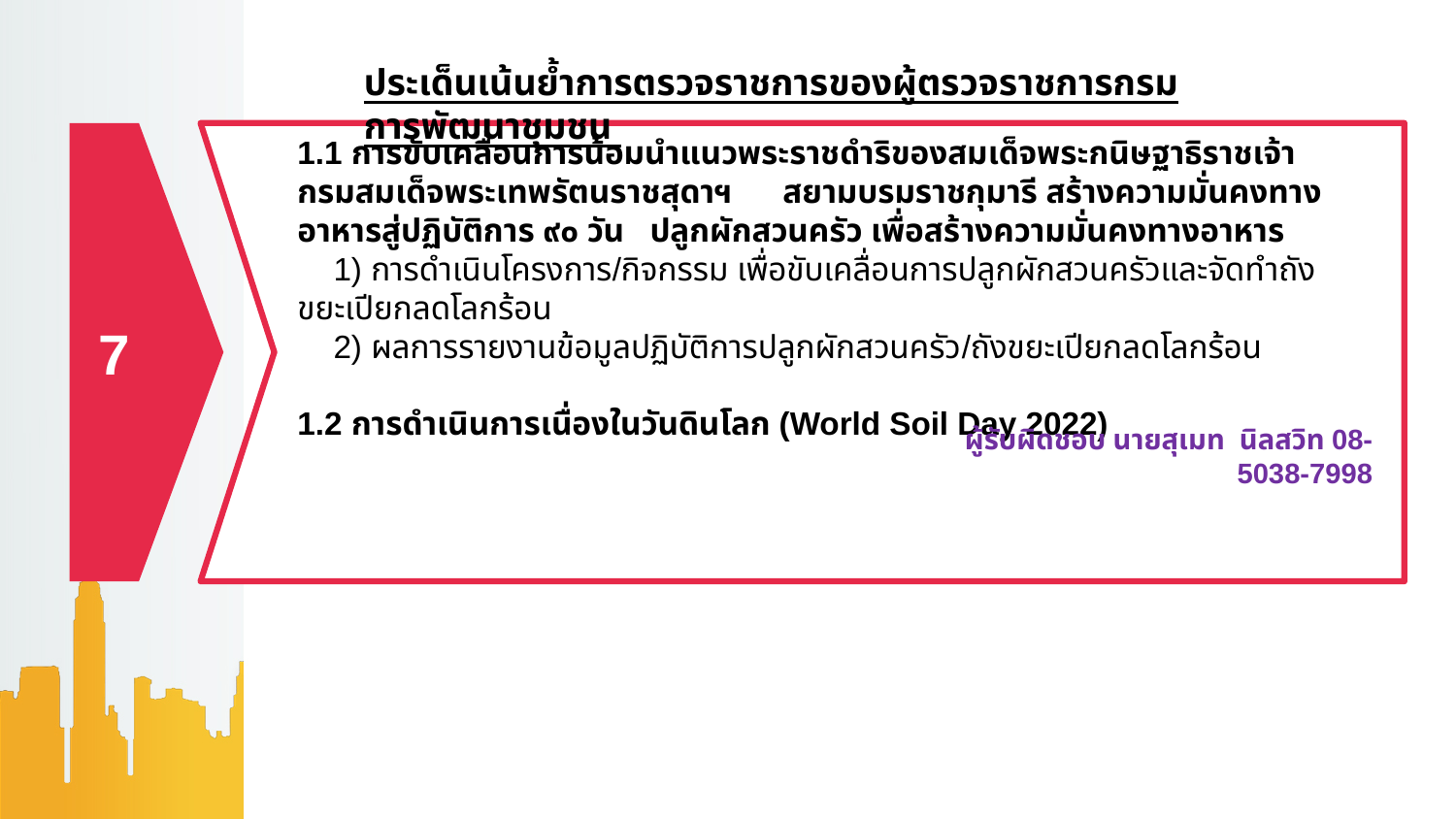

ประเด็นเน้นย้ำการตรวจราชการของผู้ตรวจราชการกรมการพัฒนาชุมชน

1.1 การขับเคลื่อนการน้อมนำแนวพระราชดำริของสมเด็จพระกนิษฐาธิราชเจ้า กรมสมเด็จพระเทพรัตนราชสุดาฯ      สยามบรมราชกุมารี สร้างความมั่นคงทางอาหารสู่ปฏิบัติการ ๙๐ วัน   ปลูกผักสวนครัว เพื่อสร้างความมั่นคงทางอาหาร
    1) การดำเนินโครงการ/กิจกรรม เพื่อขับเคลื่อนการปลูกผักสวนครัวและจัดทำถังขยะเปียกลดโลกร้อน
    2) ผลการรายงานข้อมูลปฏิบัติการปลูกผักสวนครัว/ถังขยะเปียกลดโลกร้อน

1.2 การดำเนินการเนื่องในวันดินโลก (World Soil Day 2022)

7
ผู้รับผิดชอบ นายสุเมท  นิลสวิท 08-5038-7998